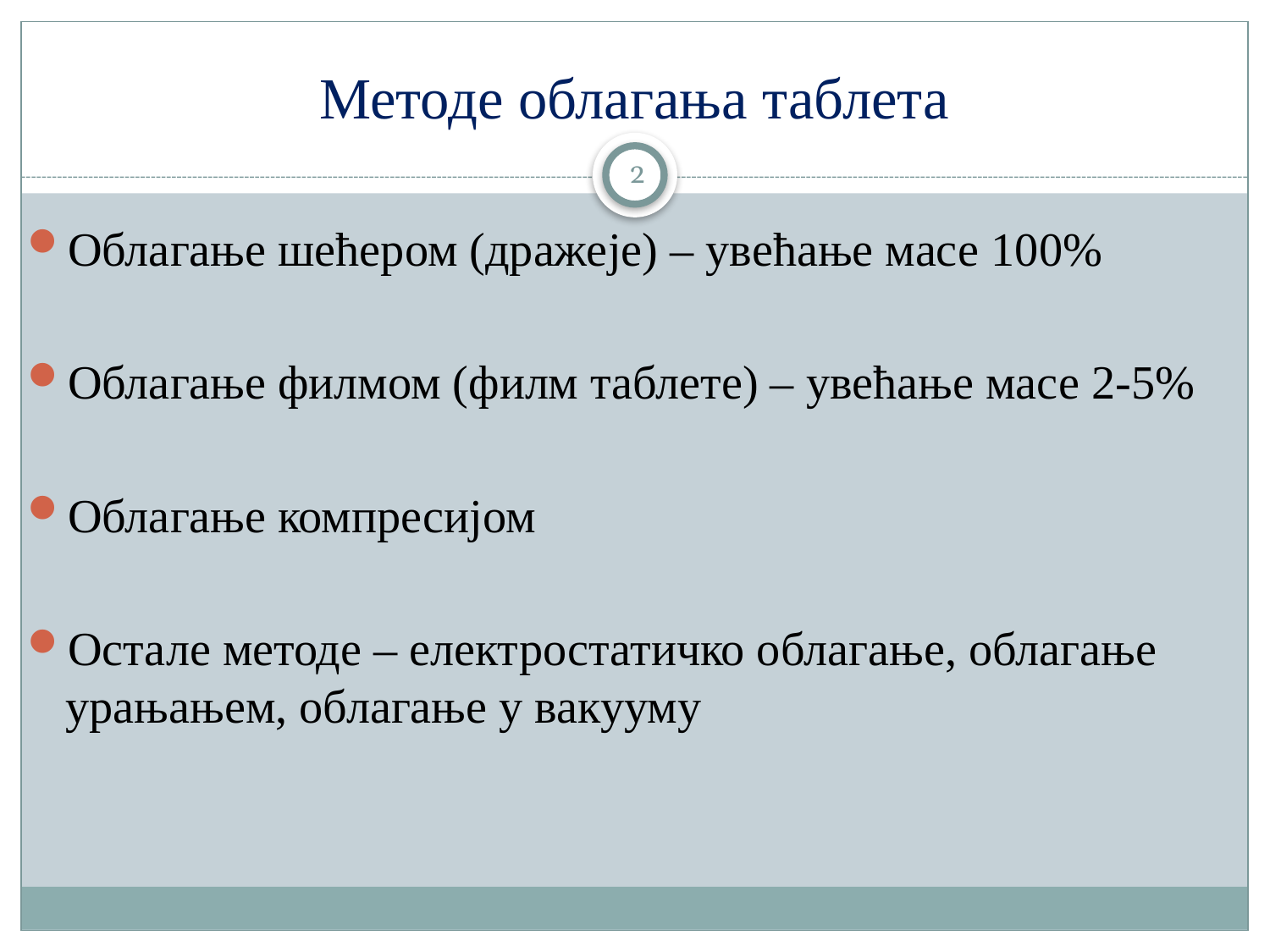

# Методе облагања таблета
2
Облагање шећером (дражеје) – увећање масе 100%

Облагање филмом (филм таблете) – увећање масе 2-5%

Облагање компресијом

Остале методе – електростатичко облагање, облагање урањањем, облагање у вакууму